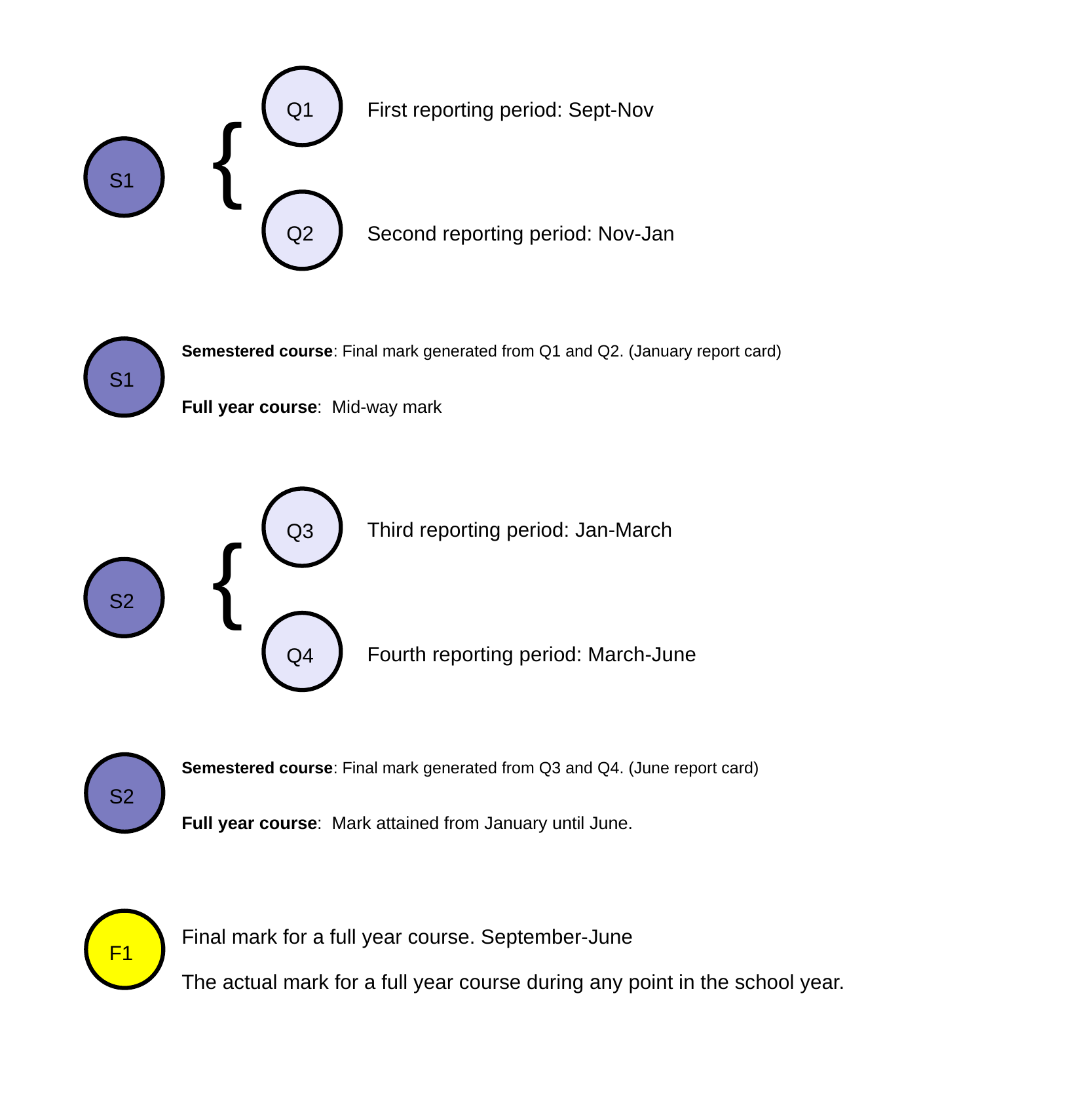

Q1
{
First reporting period: Sept-Nov

S1

Q2
Second reporting period: Nov-Jan
Semestered course: Final mark generated from Q1 and Q2. (January report card)

S1
Full year course:  Mid-way mark

Q3
{
Third reporting period: Jan-March

S2

Q4
Fourth reporting period: March-June
Semestered course: Final mark generated from Q3 and Q4. (June report card)

S2
Full year course:  Mark attained from January until June.

F1
Final mark for a full year course. September-June
The actual mark for a full year course during any point in the school year.